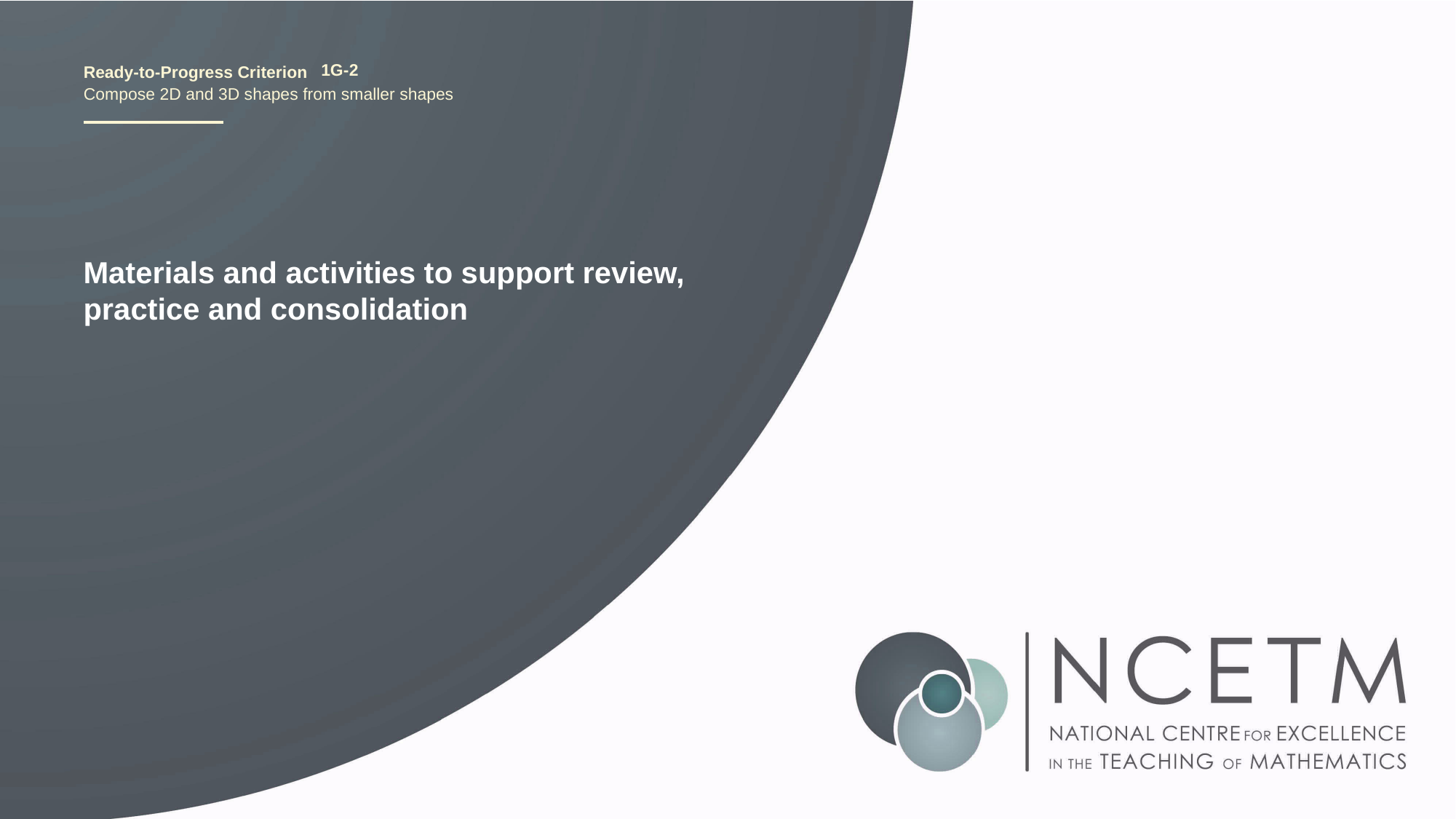

1G-2
Compose 2D and 3D shapes from smaller shapes